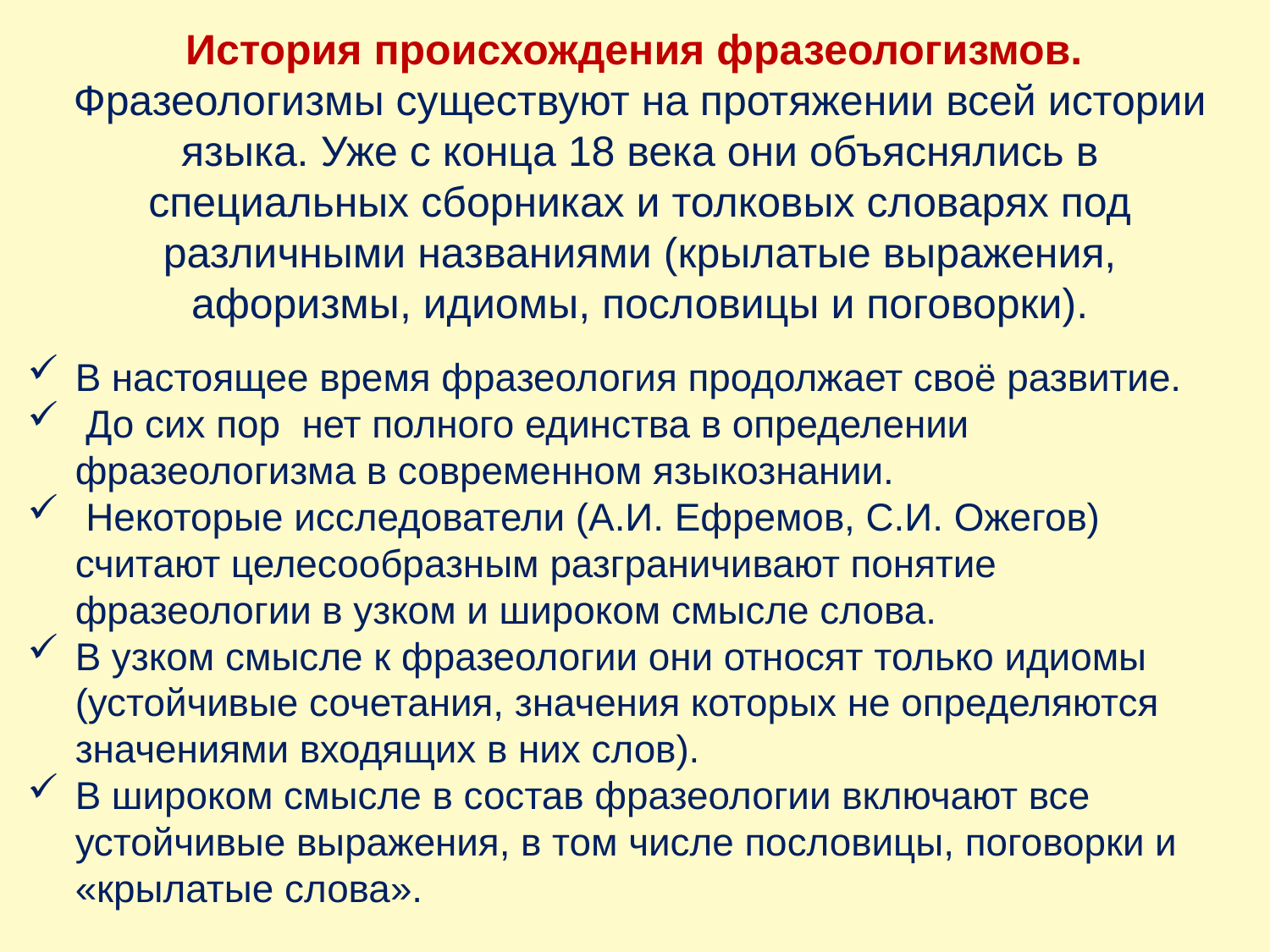

История происхождения фразеологизмов.
Фразеологизмы существуют на протяжении всей истории языка. Уже с конца 18 века они объяснялись в специальных сборниках и толковых словарях под различными названиями (крылатые выражения, афоризмы, идиомы, пословицы и поговорки).

В настоящее время фразеология продолжает своё развитие.
 До сих пор  нет полного единства в определении фразеологизма в современном языкознании.
 Некоторые исследователи (А.И. Ефремов, С.И. Ожегов) считают целесообразным разграничивают понятие фразеологии в узком и широком смысле слова.
В узком смысле к фразеологии они относят только идиомы (устойчивые сочетания, значения которых не определяются значениями входящих в них слов).
В широком смысле в состав фразеологии включают все устойчивые выражения, в том числе пословицы, поговорки и «крылатые слова».